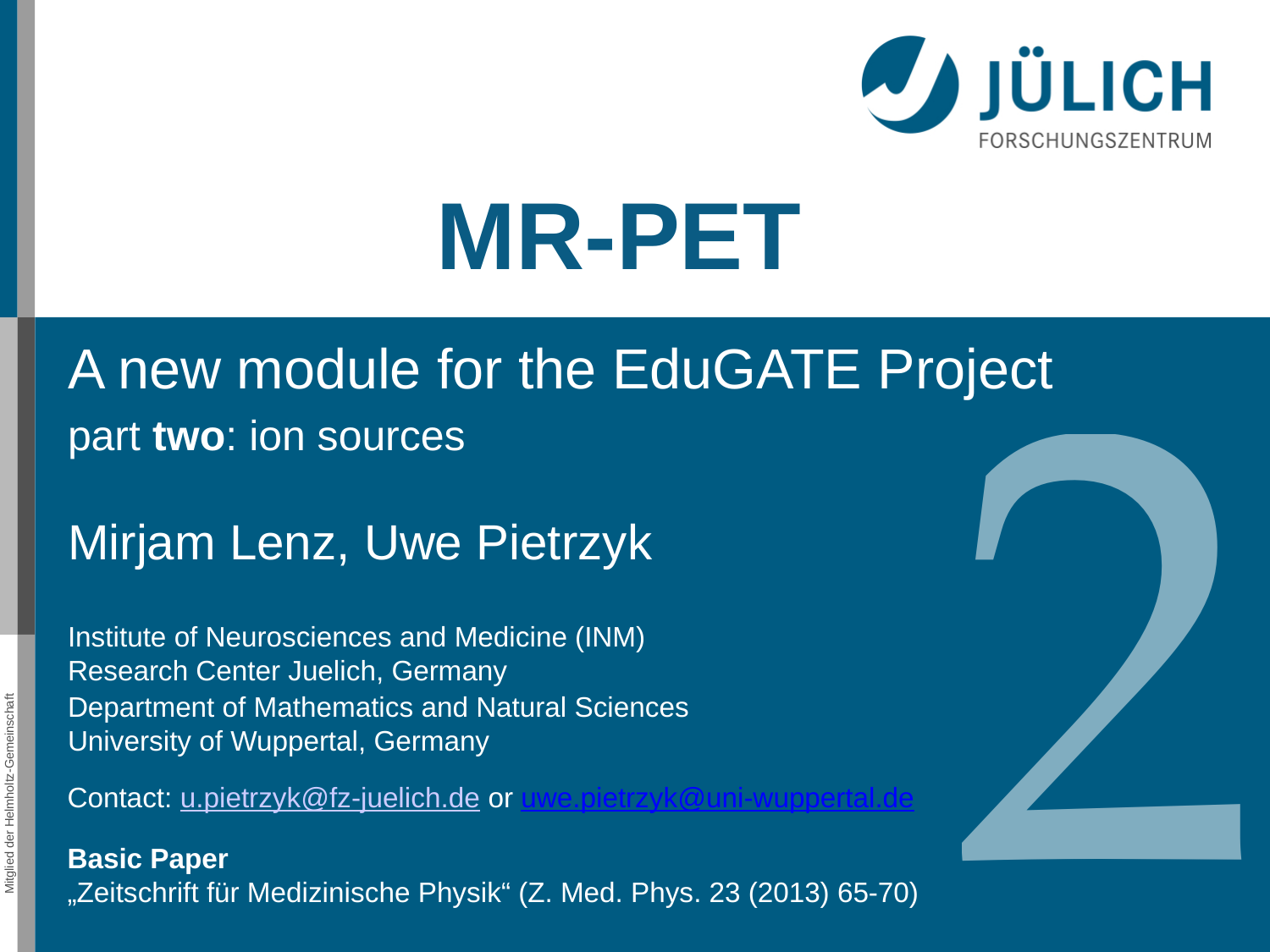

# MR-PET
2
A new module for the EduGATE Project
part two: ion sources
Mirjam Lenz, Uwe Pietrzyk
Institute of Neurosciences and Medicine (INM)
Research Center Juelich, Germany
Department of Mathematics and Natural Sciences
University of Wuppertal, Germany
Contact: u.pietrzyk@fz-juelich.de or uwe.pietrzyk@uni-wuppertal.de
Basic Paper
„Zeitschrift für Medizinische Physik“ (Z. Med. Phys. 23 (2013) 65-70)